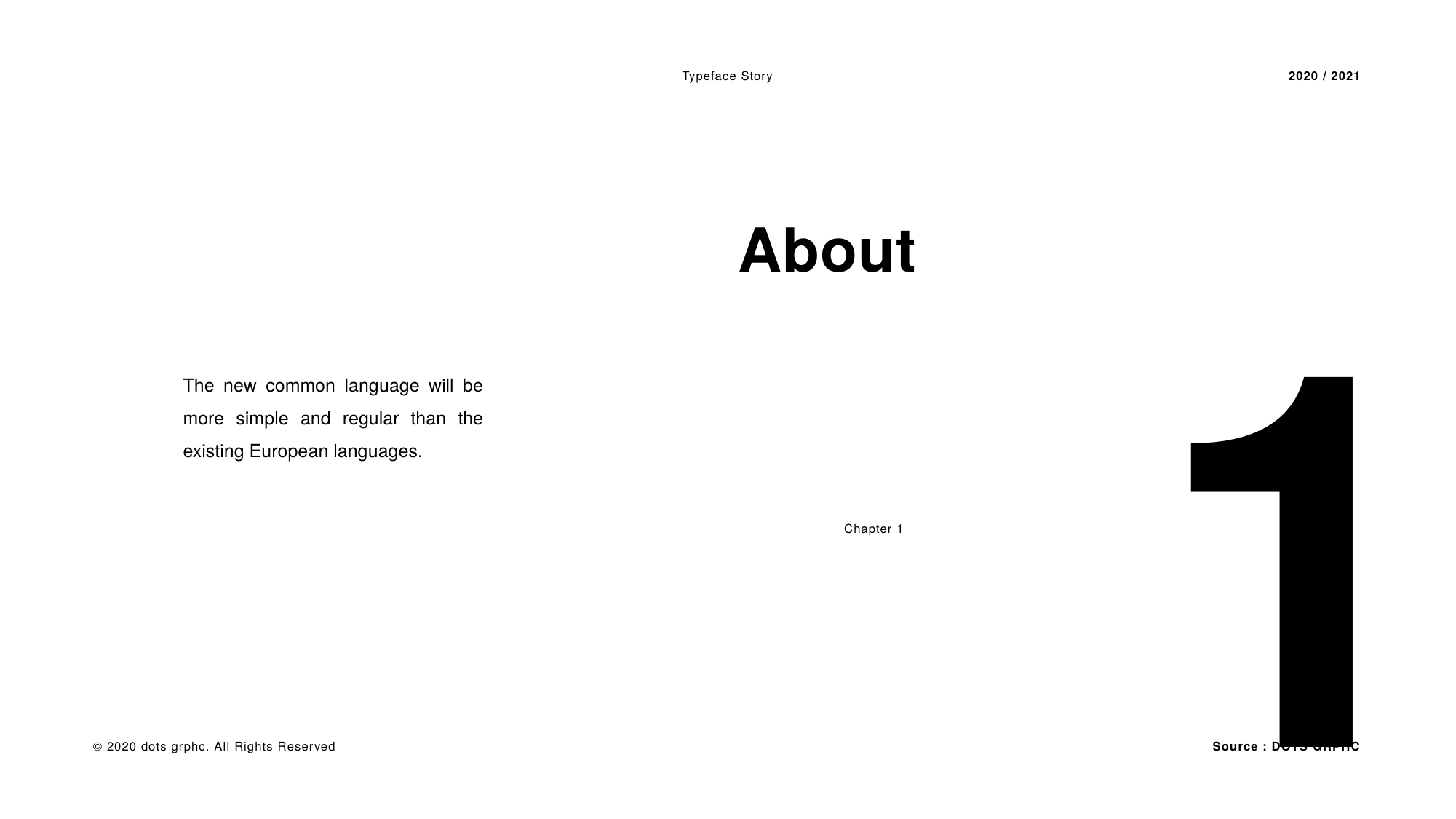

Typeface Story
2020 / 2021
About
1
The new common language will be more simple and regular than the existing European languages.
Chapter 1
Source : DOTS GRPHC
© 2020 dots grphc. All Rights Reserved